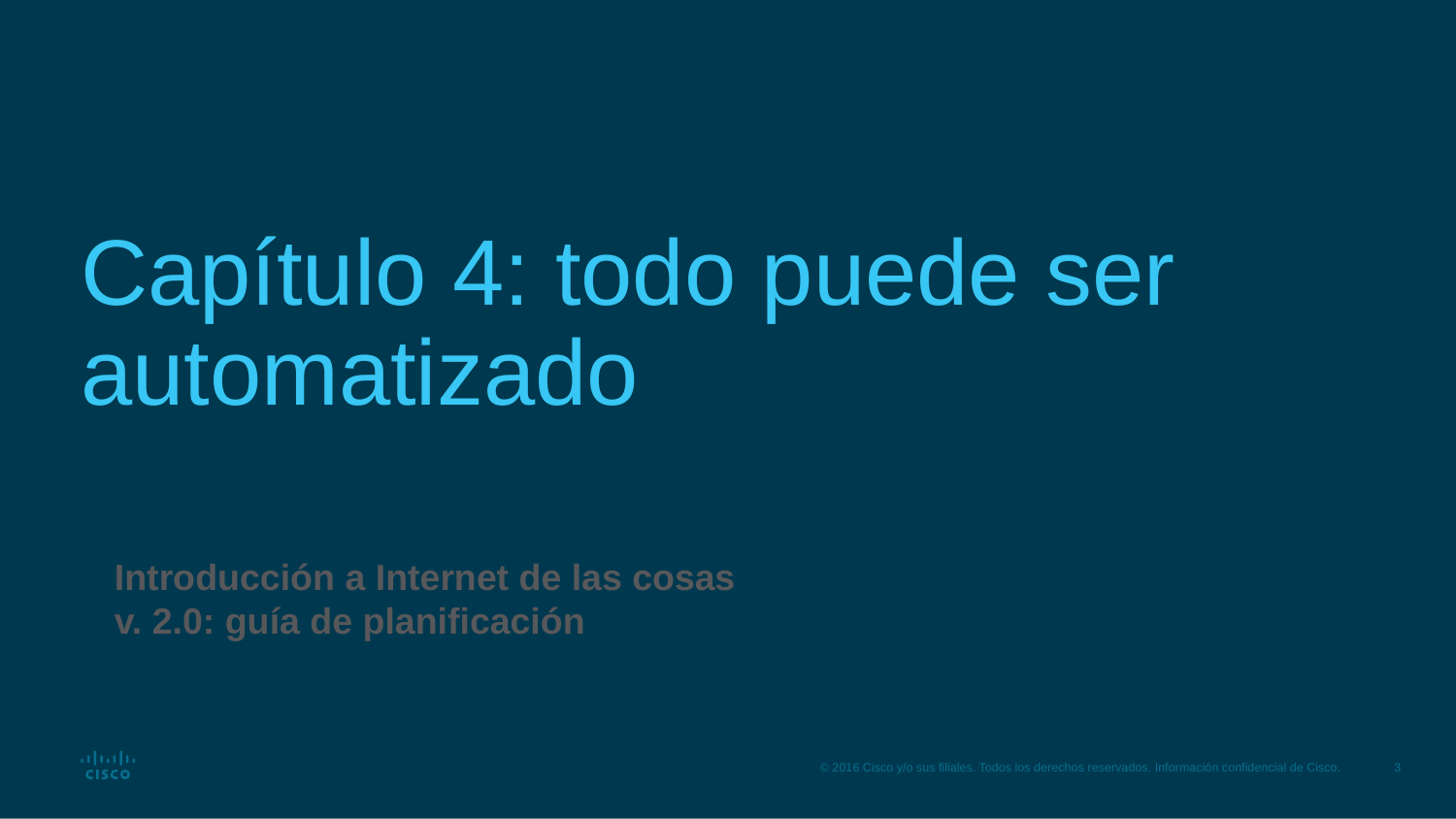

# Capítulo 4: todo puede ser automatizado
Introducción a Internet de las cosas v. 2.0: guía de planificación